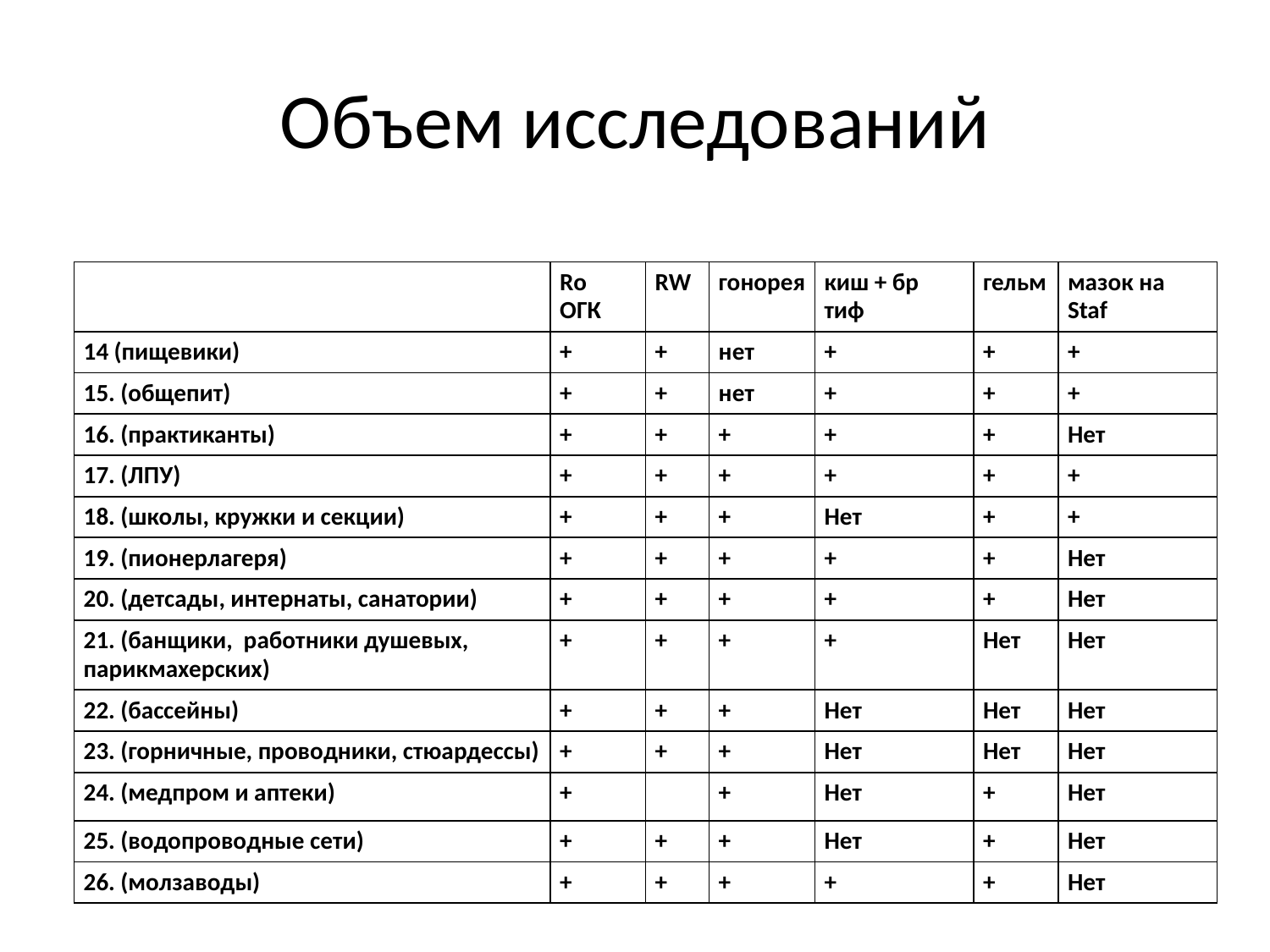

Объем исследований
|  | Ro ОГК | RW | гонорея | киш + бр тиф | гельм | мазок на Staf |
| --- | --- | --- | --- | --- | --- | --- |
| 14 (пищевики) | + | + | нет | + | + | + |
| 15. (общепит) | + | + | нет | + | + | + |
| 16. (практиканты) | + | + | + | + | + | Нет |
| 17. (ЛПУ) | + | + | + | + | + | + |
| 18. (школы, кружки и секции) | + | + | + | Нет | + | + |
| 19. (пионерлагеря) | + | + | + | + | + | Нет |
| 20. (детсады, интернаты, санатории) | + | + | + | + | + | Нет |
| 21. (банщики, работники душевых, парикмахерских) | + | + | + | + | Нет | Нет |
| 22. (бассейны) | + | + | + | Нет | Нет | Нет |
| 23. (горничные, проводники, стюардессы) | + | + | + | Нет | Нет | Нет |
| 24. (медпром и аптеки) | + |  | + | Нет | + | Нет |
| 25. (водопроводные сети) | + | + | + | Нет | + | Нет |
| 26. (молзаводы) | + | + | + | + | + | Нет |